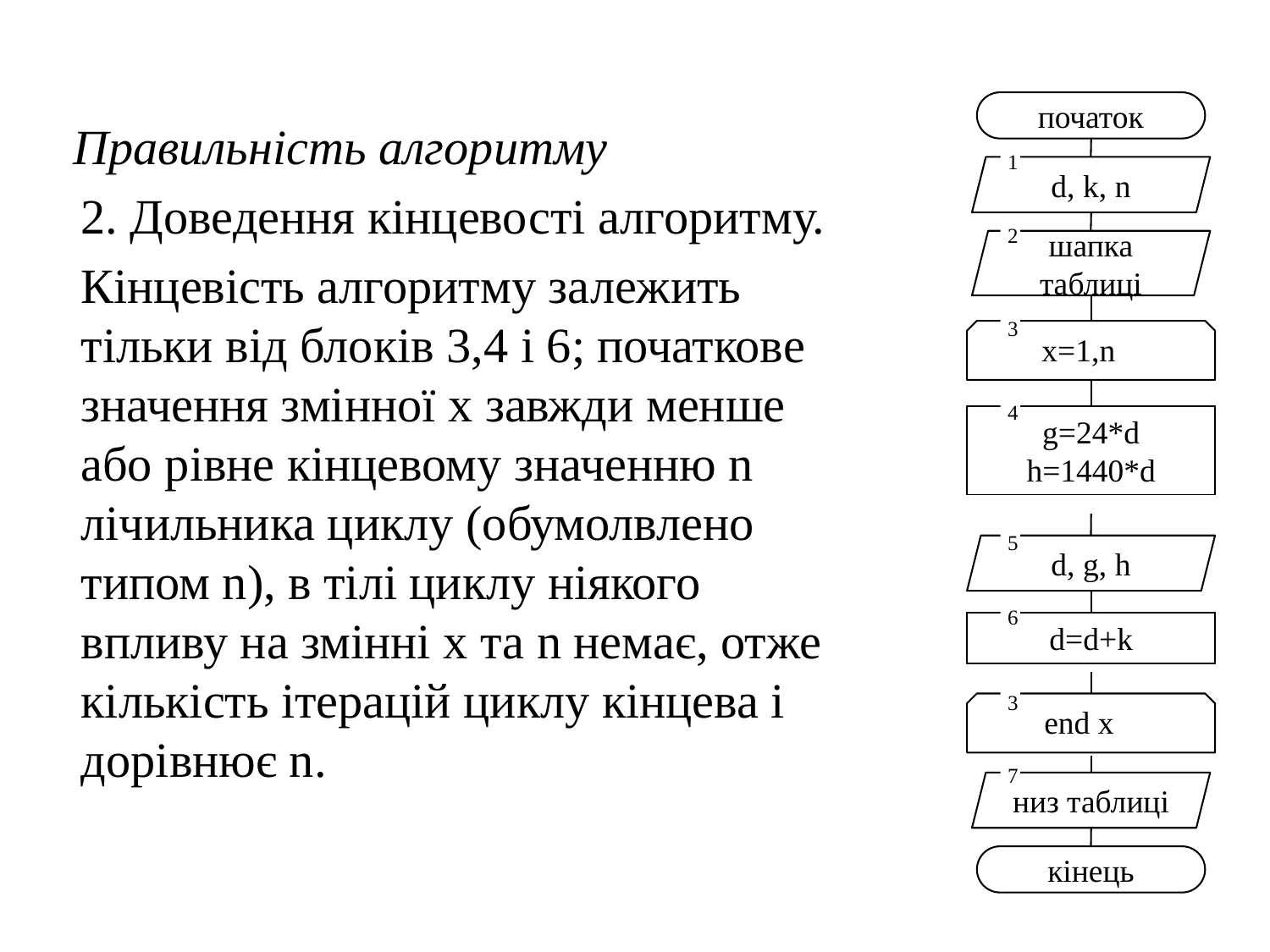

початок
d, k, n
шапка таблиці

x=1,n
g=24*d
h=1440*d
d, g, h
d=d+k

end x
низ таблиці
кінець
1
2
3
4
5
6
3
7
	Правильність алгоритму
2. Доведення кінцевості алгоритму.
Кінцевість алгоритму залежить тільки від блоків 3,4 і 6; початкове значення змінної х завжди менше або рівне кінцевому значенню n лічильника циклу (обумолвлено типом n), в тілі циклу ніякого впливу на змінні х та n немає, отже кількість ітерацій циклу кінцева і дорівнює n.